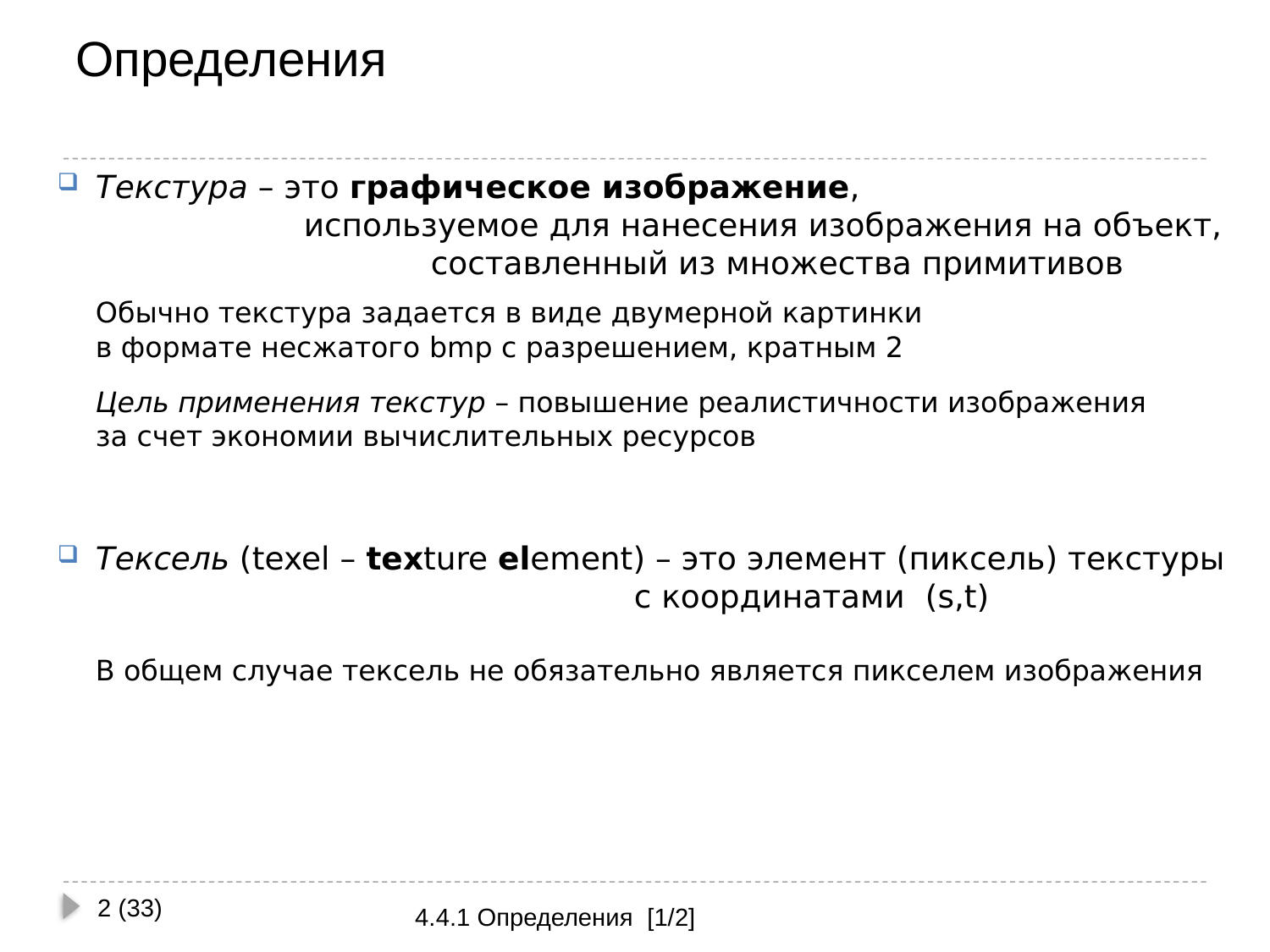

# Определения
Текстура – это графическое изображение,
	        используемое для нанесения изображения на объект, 		        составленный из множества примитивов
	Обычно текстура задается в виде двумерной картинки
в формате несжатого bmp с разрешением, кратным 2
	Цель применения текстур – повышение реалистичности изображения
за счет экономии вычислительных ресурсов

Тексель (texel – texture element) – это элемент (пиксель) текстуры
                                                     c координатами  (s,t)
В общем случае тексель не обязательно является пикселем изображения
2 (33)
4.4.1 Определения  [1/2]